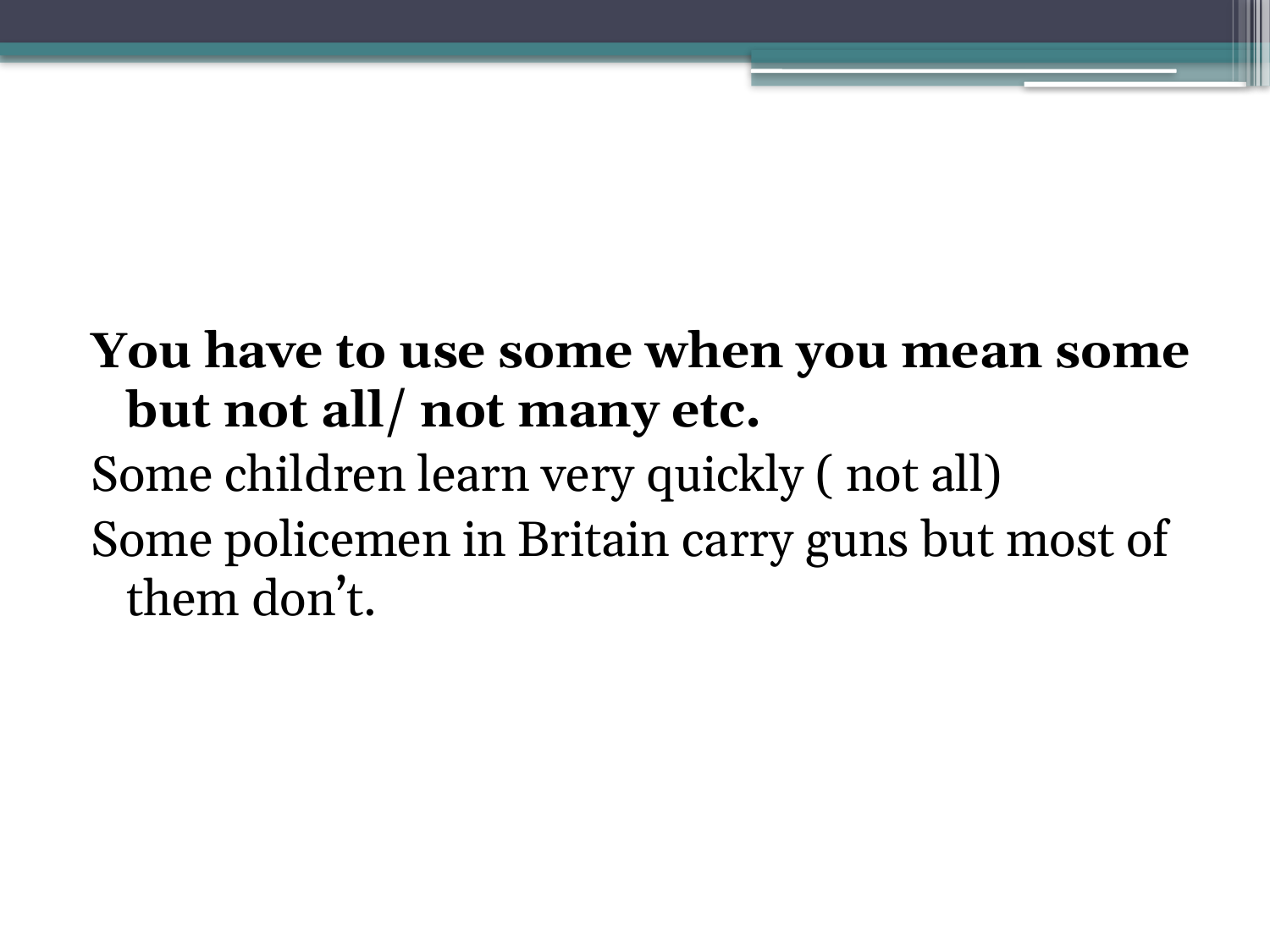

You have to use some when you mean some but not all/ not many etc.
Some children learn very quickly ( not all)
Some policemen in Britain carry guns but most of them don’t.